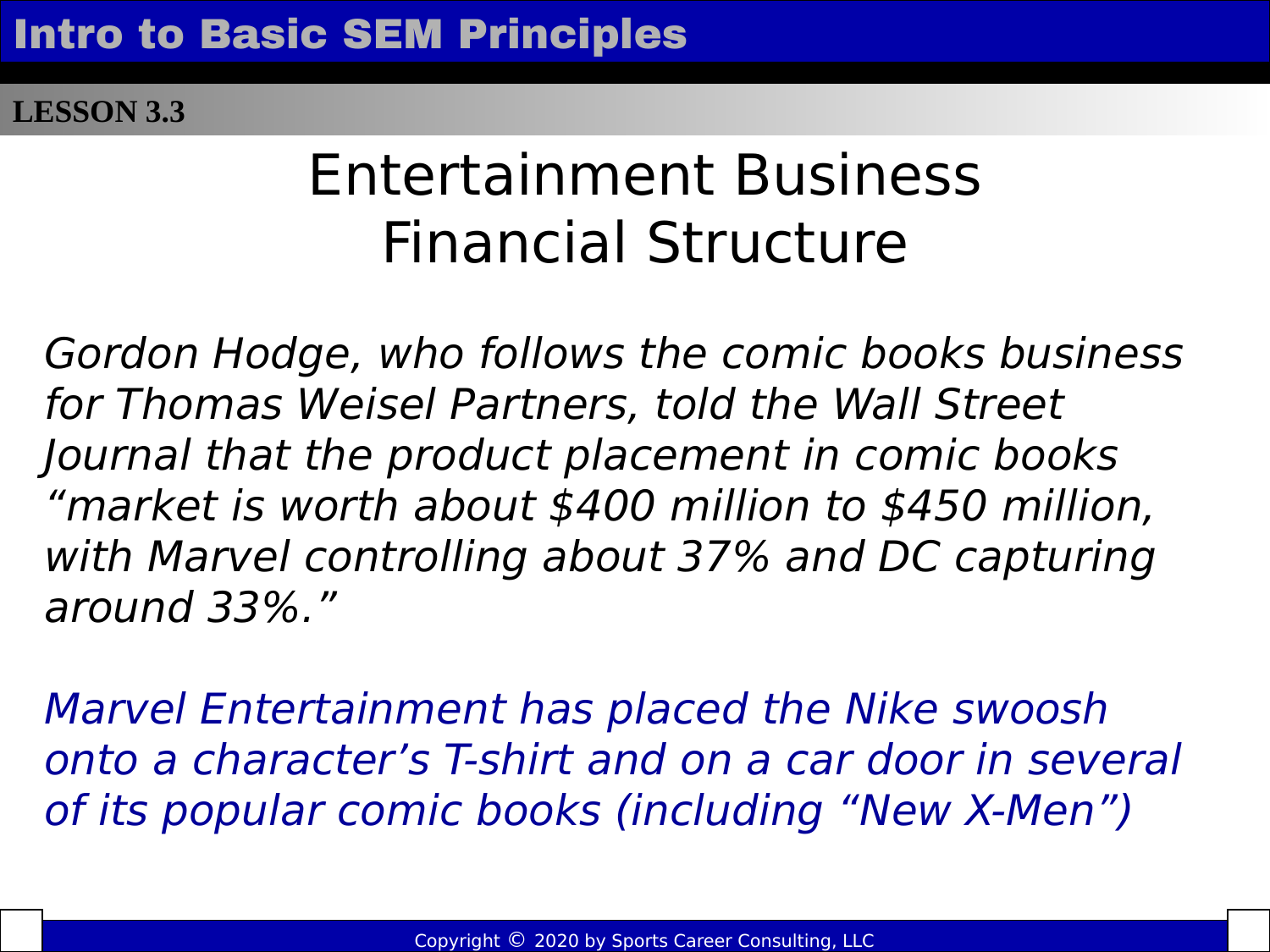

Intro to Basic SEM Principles
LESSON 3.3
Entertainment Business Financial Structure
Gordon Hodge, who follows the comic books business for Thomas Weisel Partners, told the Wall Street Journal that the product placement in comic books “market is worth about $400 million to $450 million, with Marvel controlling about 37% and DC capturing around 33%.”

Marvel Entertainment has placed the Nike swoosh onto a character’s T-shirt and on a car door in several of its popular comic books (including “New X-Men”)
Copyright © 2020 by Sports Career Consulting, LLC